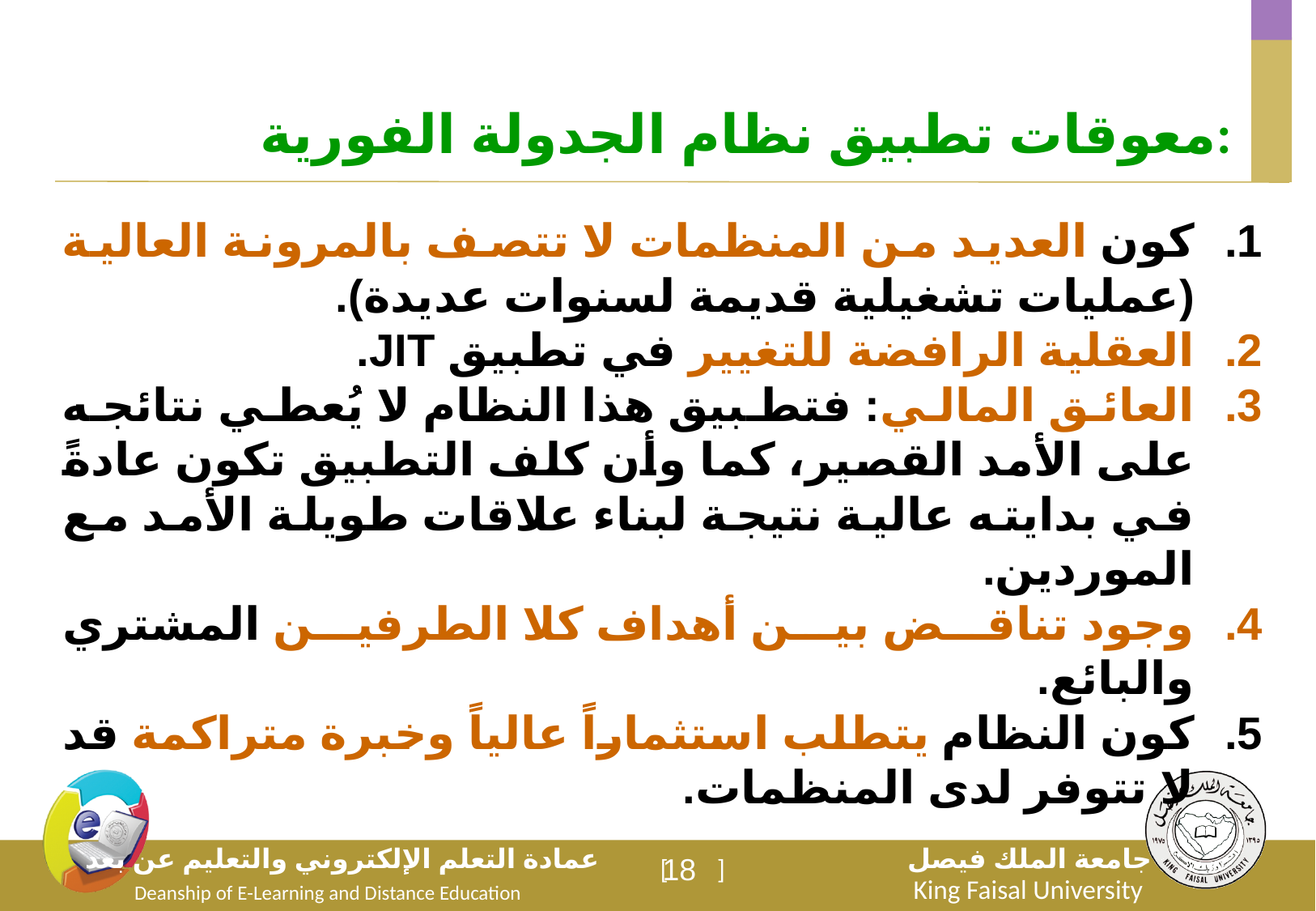

معوقات تطبيق نظام الجدولة الفورية:
كون العديد من المنظمات لا تتصف بالمرونة العالية (عمليات تشغيلية قديمة لسنوات عديدة).
العقلية الرافضة للتغيير في تطبيق JIT.
العائق المالي: فتطبيق هذا النظام لا يُعطي نتائجه على الأمد القصير، كما وأن كلف التطبيق تكون عادةً في بدايته عالية نتيجة لبناء علاقات طويلة الأمد مع الموردين.
وجود تناقض بين أهداف كلا الطرفين المشتري والبائع.
كون النظام يتطلب استثماراً عالياً وخبرة متراكمة قد لا تتوفر لدى المنظمات.